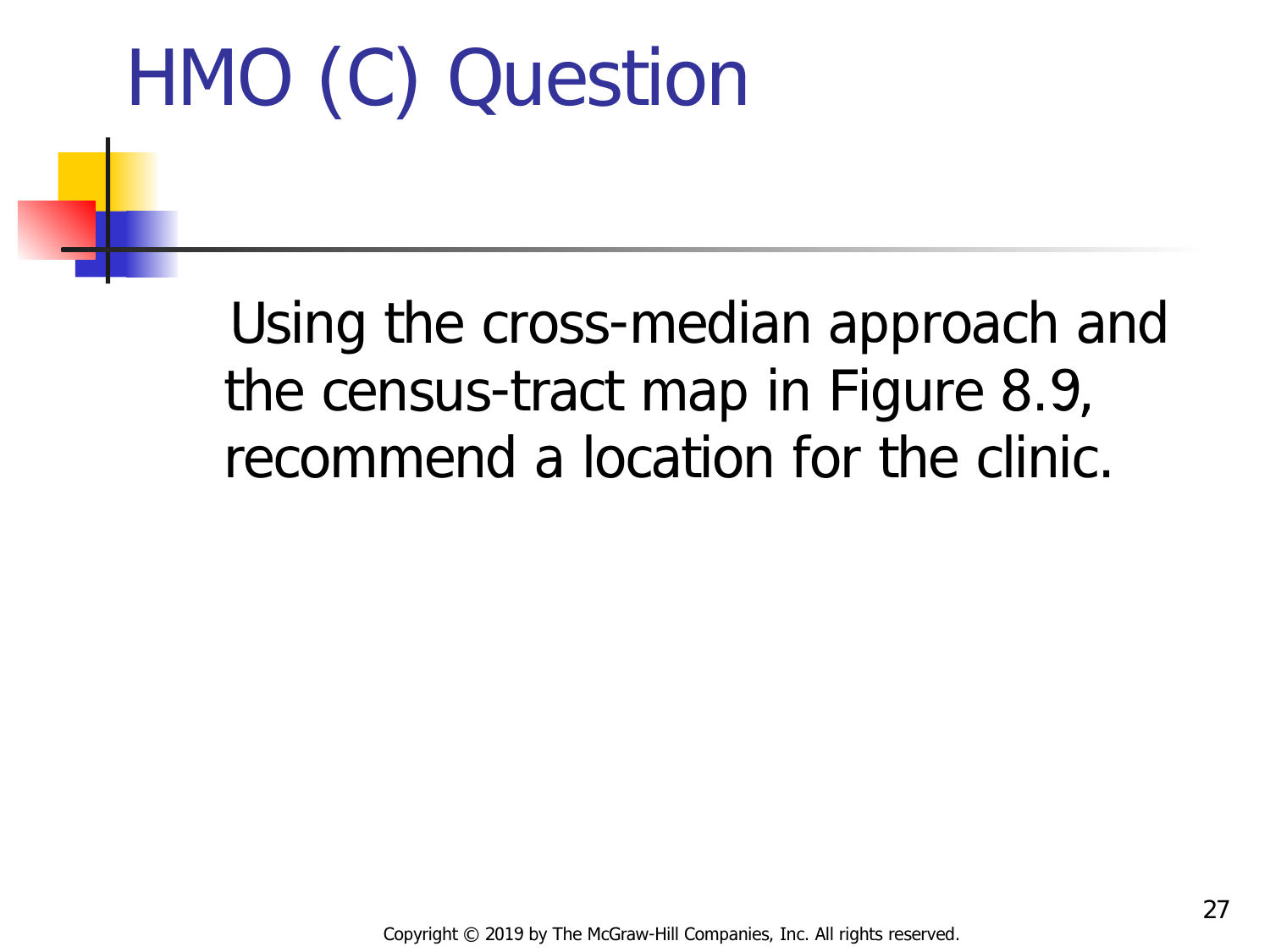

# HMO (C) Question
   Using the cross-median approach and the census-tract map in Figure 8.9, recommend a location for the clinic.
27
Copyright © 2019 by The McGraw-Hill Companies, Inc. All rights reserved.